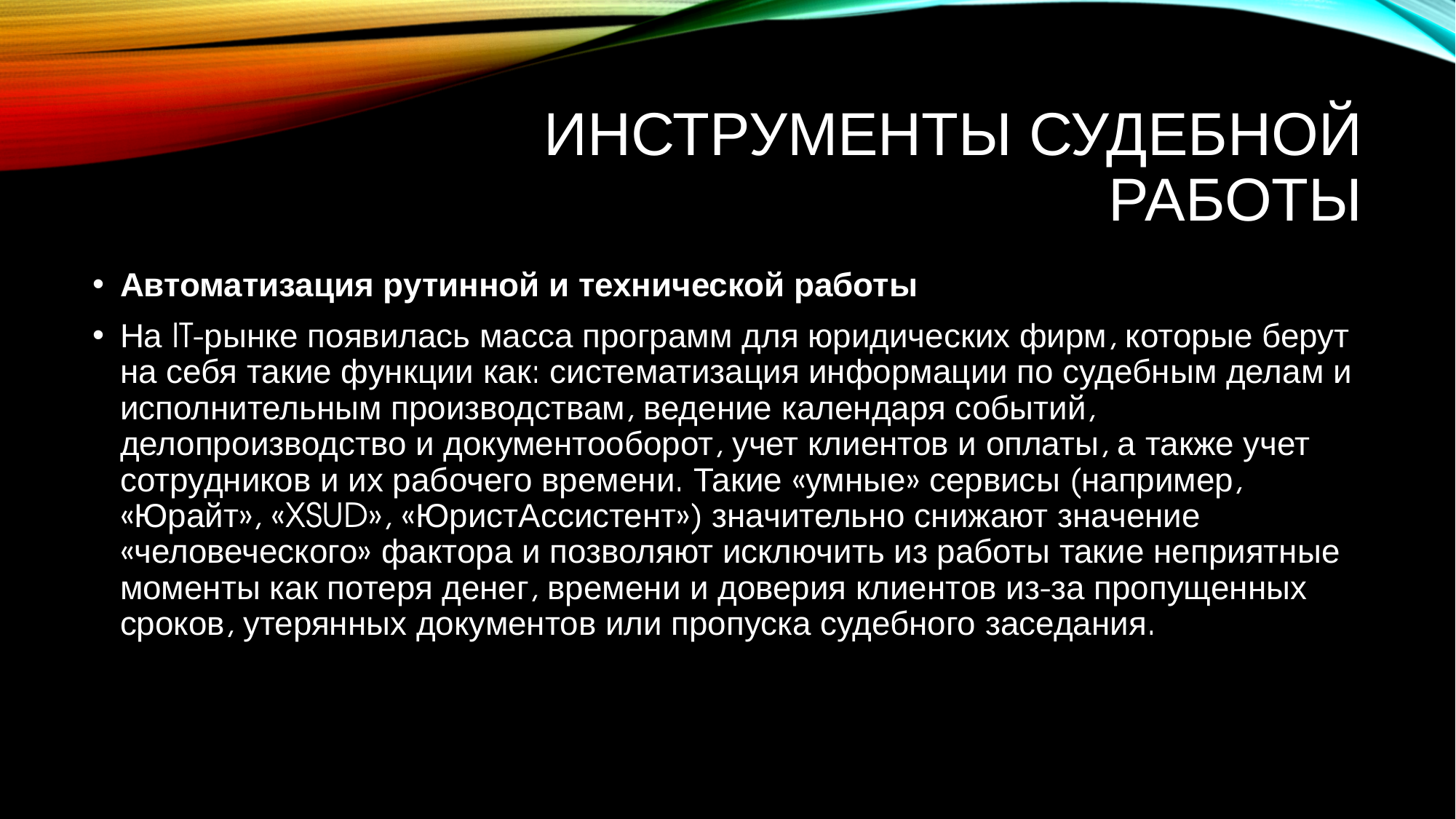

# Инструменты судебной работы
Автоматизация рутинной и технической работы
На IT-рынке появилась масса программ для юридических фирм, которые берут на себя такие функции как: систематизация информации по судебным делам и исполнительным производствам, ведение календаря событий, делопроизводство и документооборот, учет клиентов и оплаты, а также учет сотрудников и их рабочего времени. Такие «умные» сервисы (например, «Юрайт», «XSUD», «ЮристАссистент») значительно снижают значение «человеческого» фактора и позволяют исключить из работы такие неприятные моменты как потеря денег, времени и доверия клиентов из-за пропущенных сроков, утерянных документов или пропуска судебного заседания.